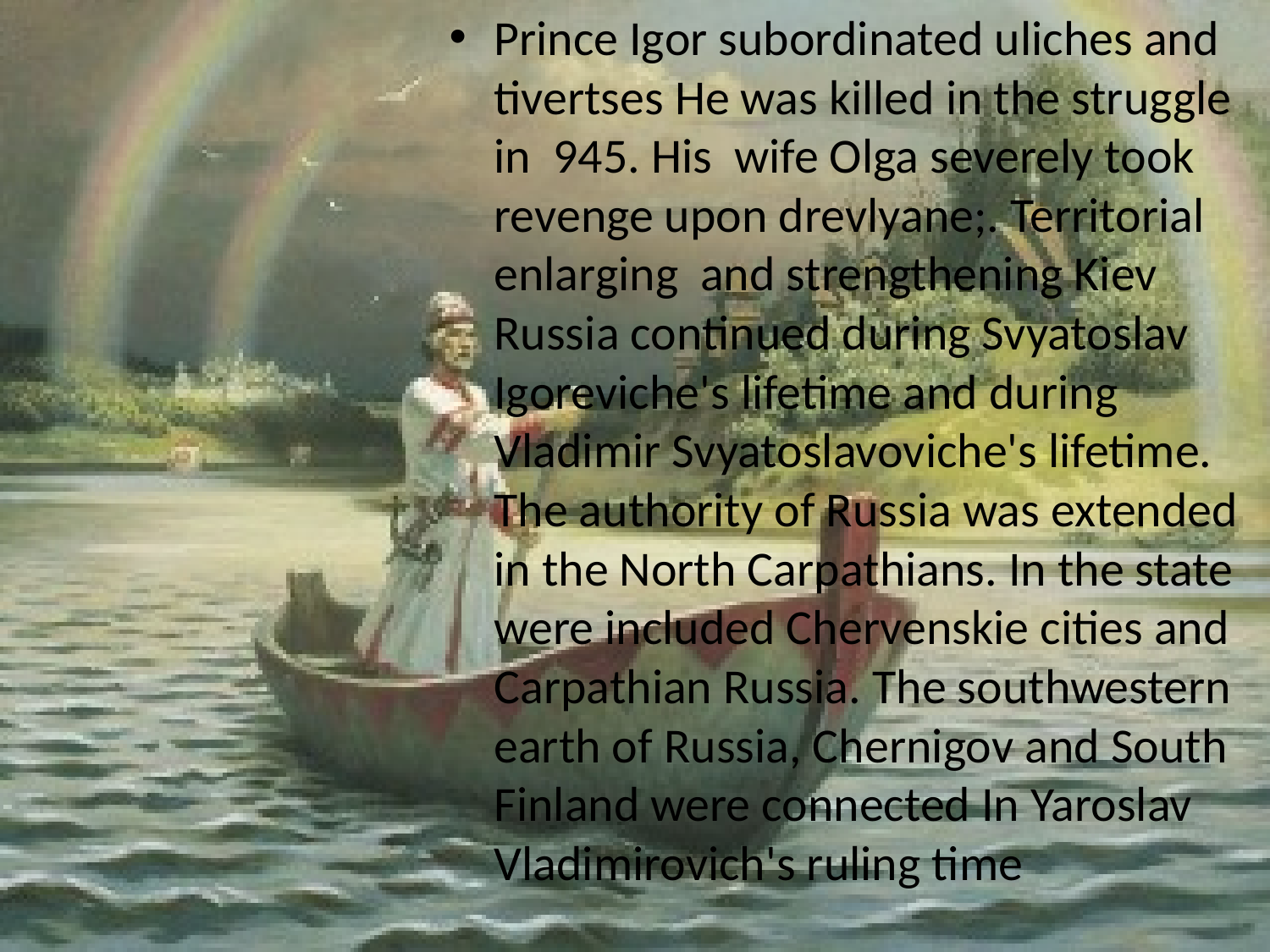

Prince Igor subordinated uliches and tivertses He was killed in the struggle in  945. His  wife Olga severely took revenge upon drevlyane;. Territorial enlarging  and strengthening Kiev Russia continued during Svyatoslav Igoreviche's lifetime and during Vladimir Svyatoslavoviche's lifetime. The authority of Russia was extended in the North Carpathians. In the state were included Chervenskie cities and Carpathian Russia. The southwestern earth of Russia, Chernigov and South Finland were connected In Yaroslav Vladimirovich's ruling time